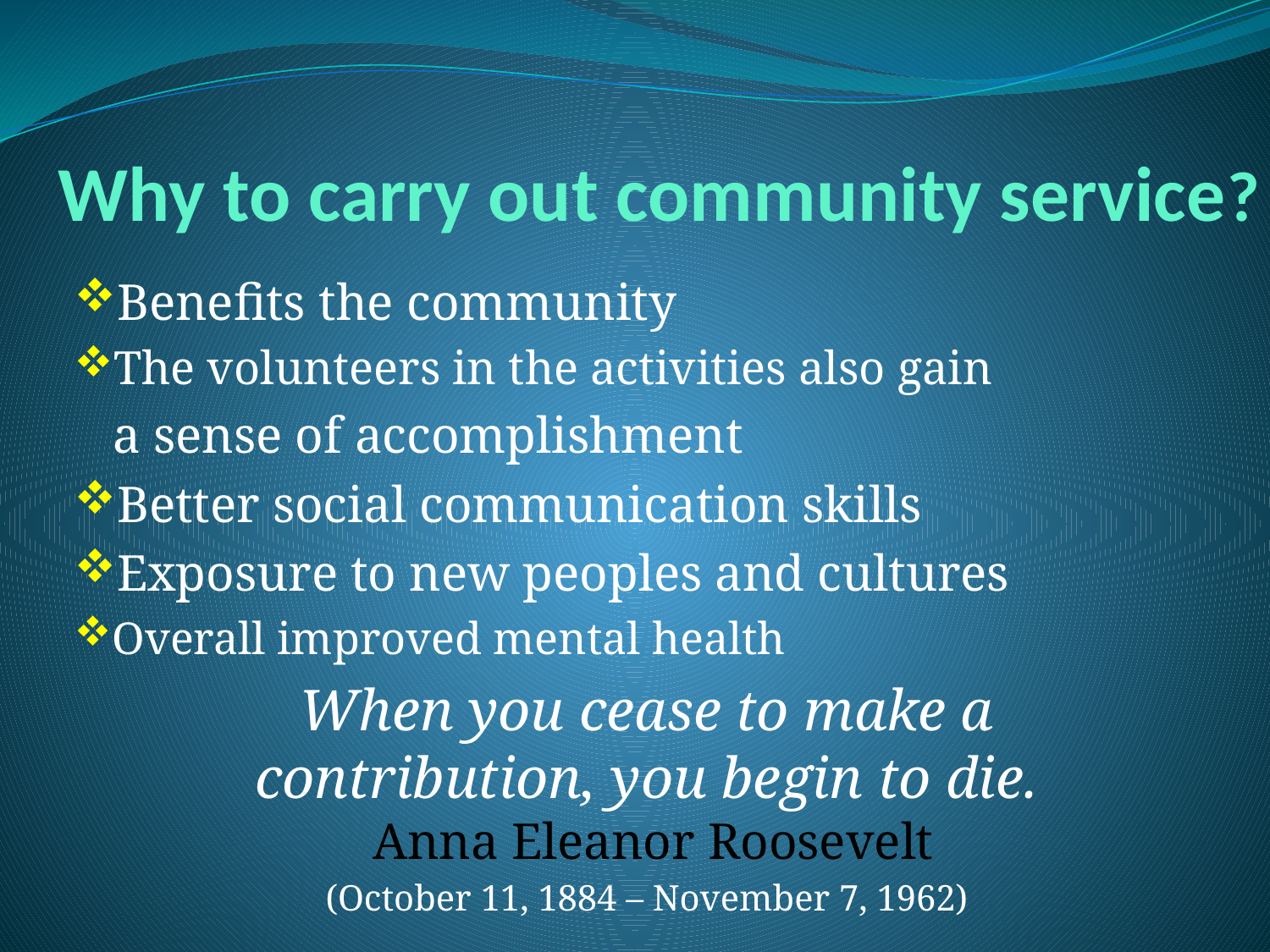

# Why to carry out community service?
Benefits the community
The volunteers in the activities also gain
   a sense of accomplishment
Better social communication skills
Exposure to new peoples and cultures
Overall improved mental health
When you cease to make a contribution, you begin to die.
 Anna Eleanor Roosevelt
(October 11, 1884 – November 7, 1962)